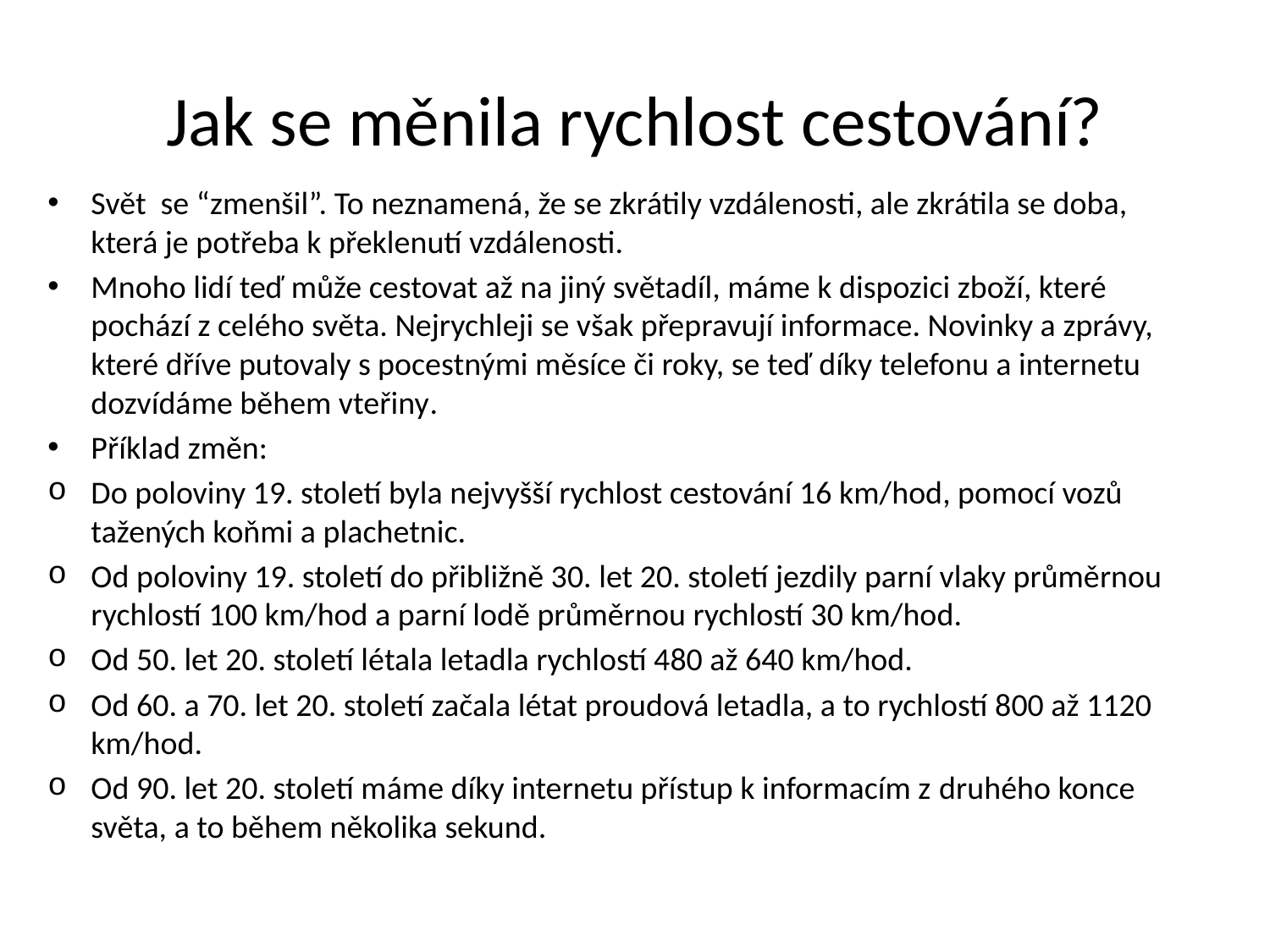

# Jak se měnila rychlost cestování?
Svět  se “zmenšil”. To neznamená, že se zkrátily vzdálenosti, ale zkrátila se doba, která je potřeba k překlenutí vzdálenosti.
Mnoho lidí teď může cestovat až na jiný světadíl, máme k dispozici zboží, které pochází z celého světa. Nejrychleji se však přepravují informace. Novinky a zprávy, které dříve putovaly s pocestnými měsíce či roky, se teď díky telefonu a internetu dozvídáme během vteřiny.
Příklad změn:
Do poloviny 19. století byla nejvyšší rychlost cestování 16 km/hod, pomocí vozů tažených koňmi a plachetnic.
Od poloviny 19. století do přibližně 30. let 20. století jezdily parní vlaky průměrnou rychlostí 100 km/hod a parní lodě průměrnou rychlostí 30 km/hod.
Od 50. let 20. století létala letadla rychlostí 480 až 640 km/hod.
Od 60. a 70. let 20. století začala létat proudová letadla, a to rychlostí 800 až 1120 km/hod.
Od 90. let 20. století máme díky internetu přístup k informacím z druhého konce světa, a to během několika sekund.